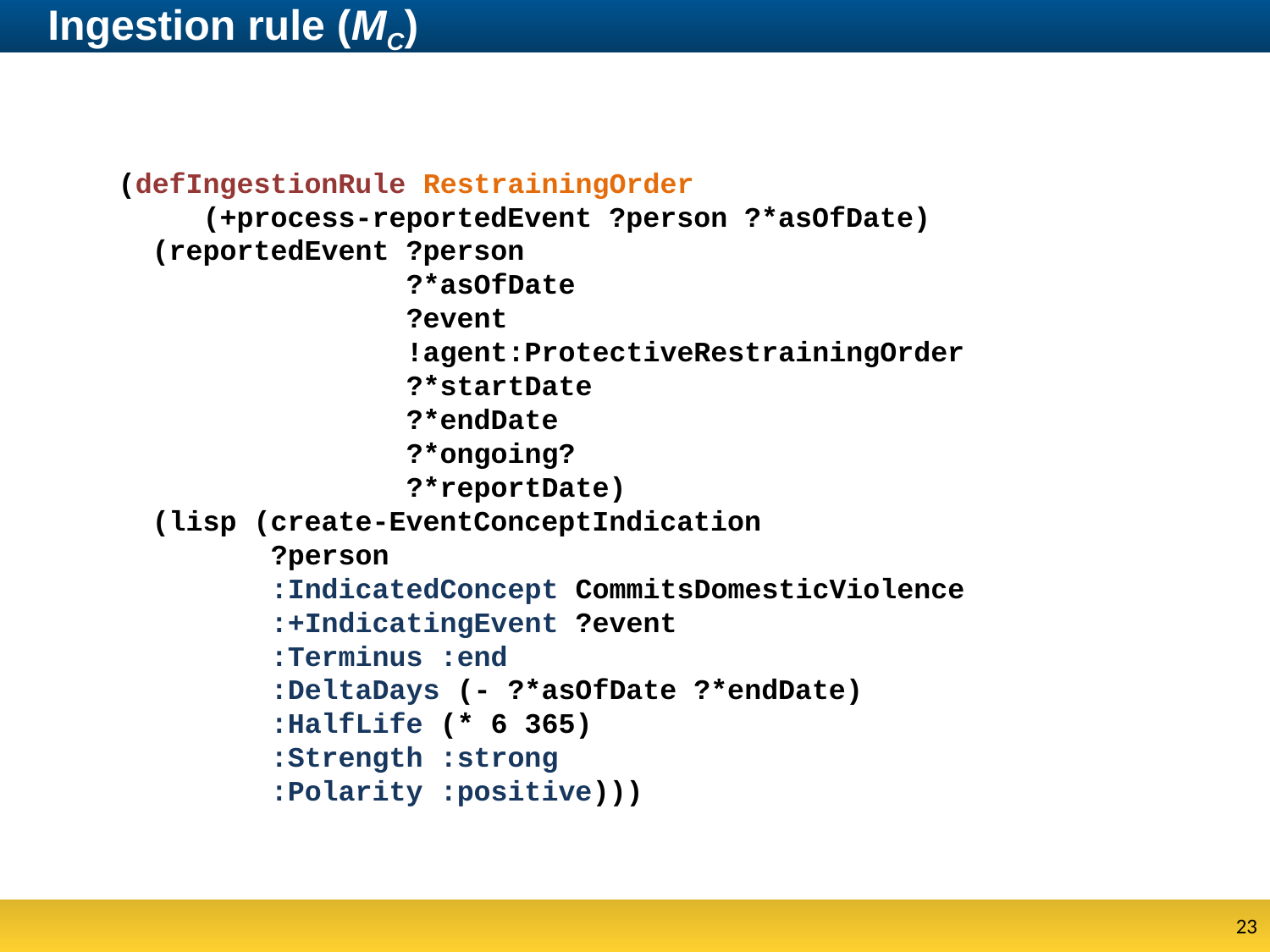

Ingestion rule (MC)
(defIngestionRule RestrainingOrder
     (+process-reportedEvent ?person ?*asOfDate)
  (reportedEvent ?person
                 ?*asOfDate
                 ?event
                 !agent:ProtectiveRestrainingOrder
                 ?*startDate
                 ?*endDate
                 ?*ongoing?
                 ?*reportDate)
  (lisp (create-EventConceptIndication
         ?person
         :IndicatedConcept CommitsDomesticViolence
         :+IndicatingEvent ?event
         :Terminus :end
         :DeltaDays (- ?*asOfDate ?*endDate)
         :HalfLife (* 6 365)
         :Strength :strong
         :Polarity :positive)))
23